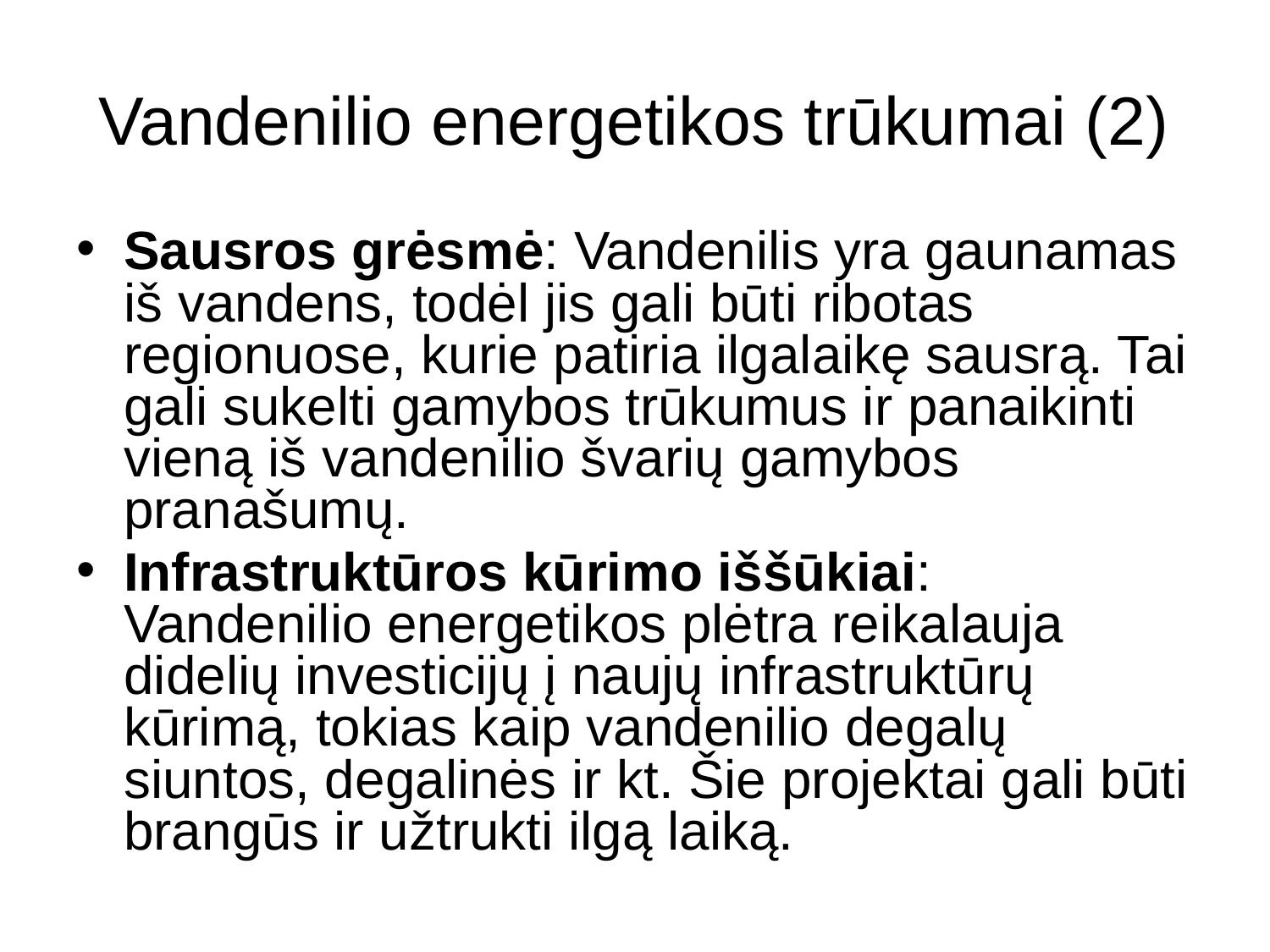

# Vandenilio energetikos trūkumai (2)
Sausros grėsmė: Vandenilis yra gaunamas iš vandens, todėl jis gali būti ribotas regionuose, kurie patiria ilgalaikę sausrą. Tai gali sukelti gamybos trūkumus ir panaikinti vieną iš vandenilio švarių gamybos pranašumų.
Infrastruktūros kūrimo iššūkiai: Vandenilio energetikos plėtra reikalauja didelių investicijų į naujų infrastruktūrų kūrimą, tokias kaip vandenilio degalų siuntos, degalinės ir kt. Šie projektai gali būti brangūs ir užtrukti ilgą laiką.